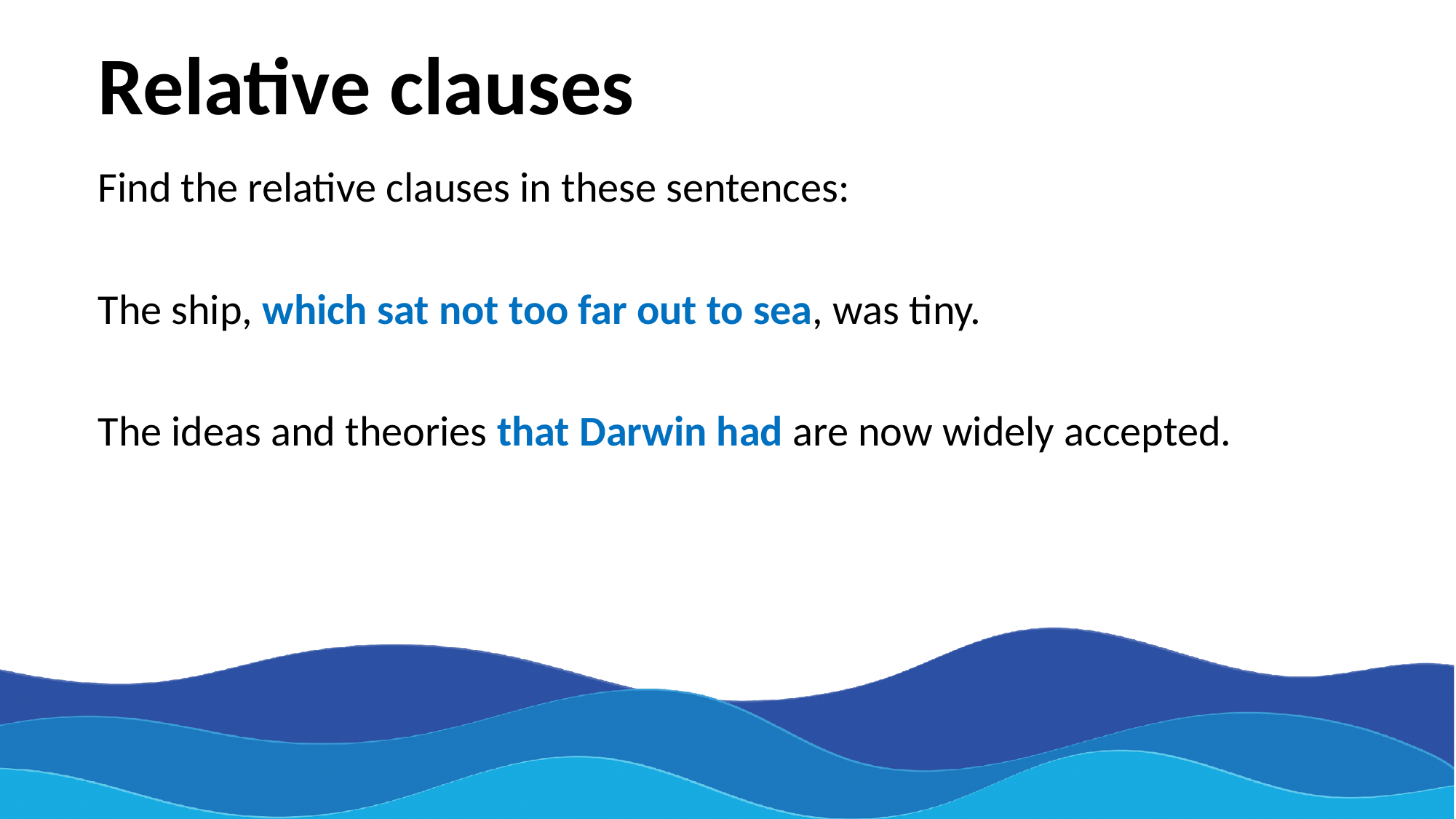

Relative clauses
Find the relative clauses in these sentences:

The ship, which sat not too far out to sea, was tiny.

The ideas and theories that Darwin had are now widely accepted.